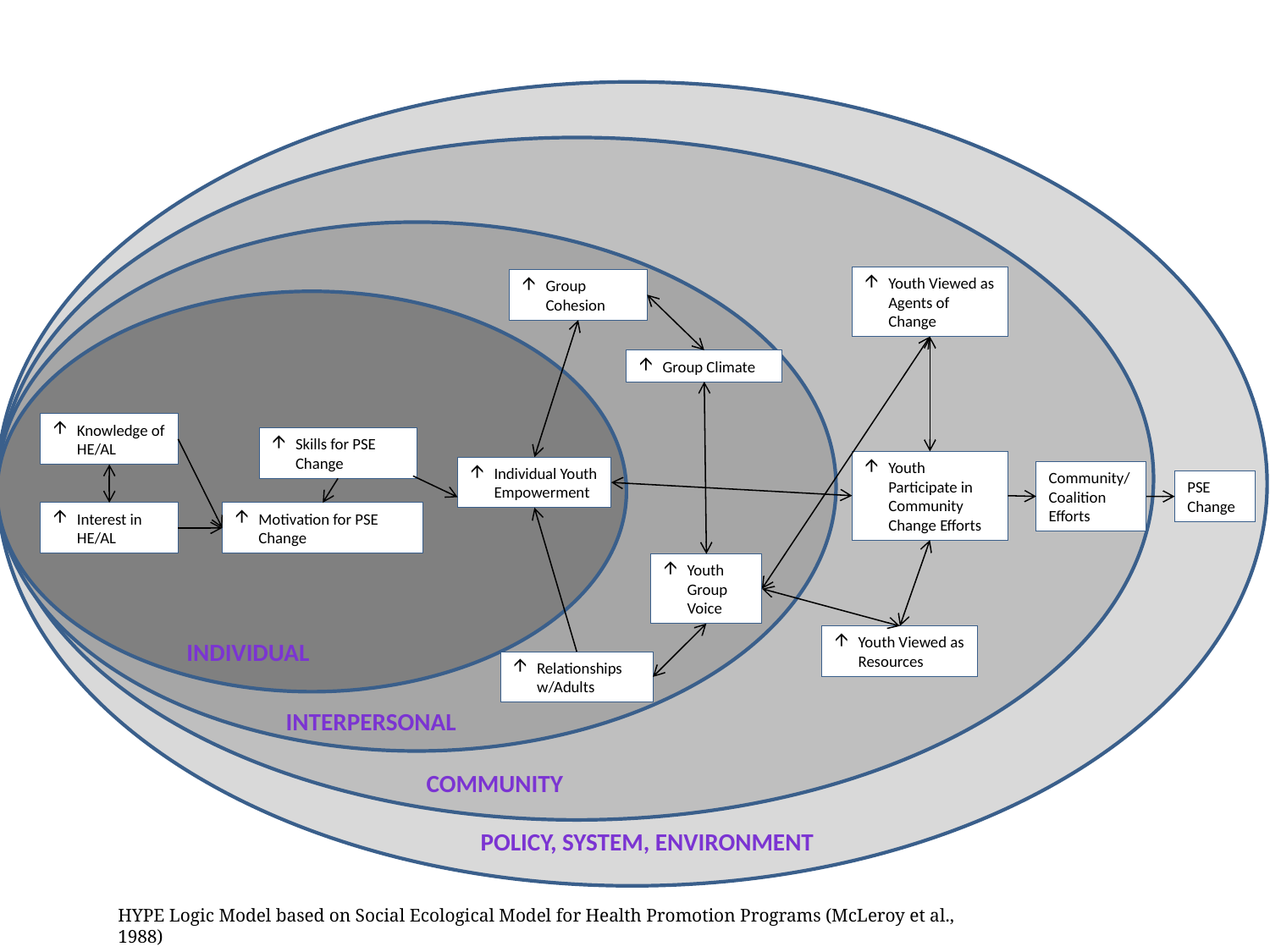

# Logic Model

Youth Viewed as Agents of Change
Group Cohesion

Group Climate

Knowledge of HE/AL
Skills for PSE Change
Youth Participate in Community Change Efforts
Individual Youth Empowerment
Community/ Coalition Efforts
PSE Change
Interest in HE/AL
Motivation for PSE Change
Youth Group Voice
Youth Viewed as Resources
Individual
Relationships w/Adults
Interpersonal
Community
Policy, System, Environment
HYPE Logic Model based on Social Ecological Model for Health Promotion Programs (McLeroy et al., 1988)